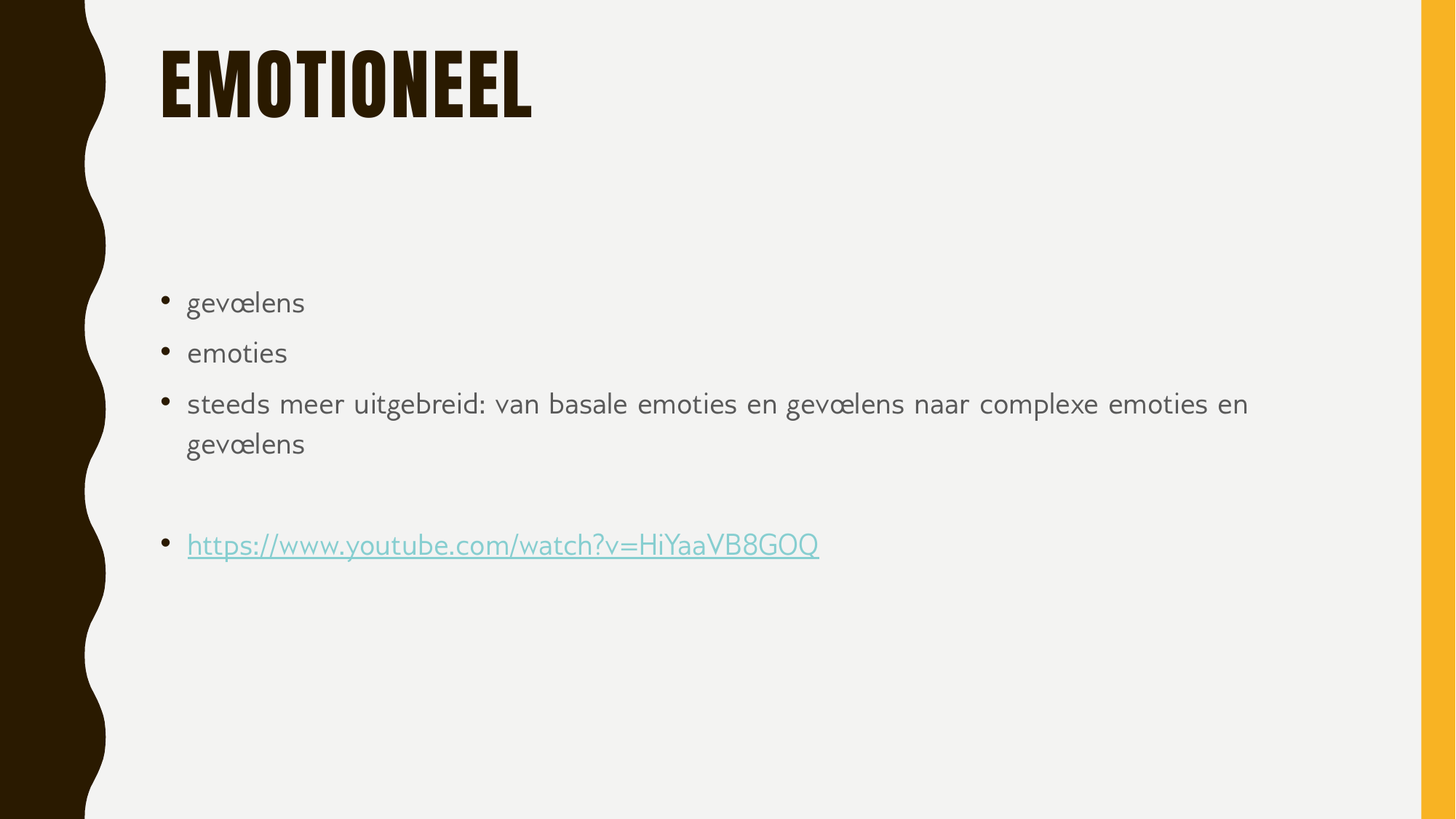

# Emotioneel
gevoelens
emoties
steeds meer uitgebreid: van basale emoties en gevoelens naar complexe emoties en gevoelens

https://www.youtube.com/watch?v=HiYaaVB8GOQ